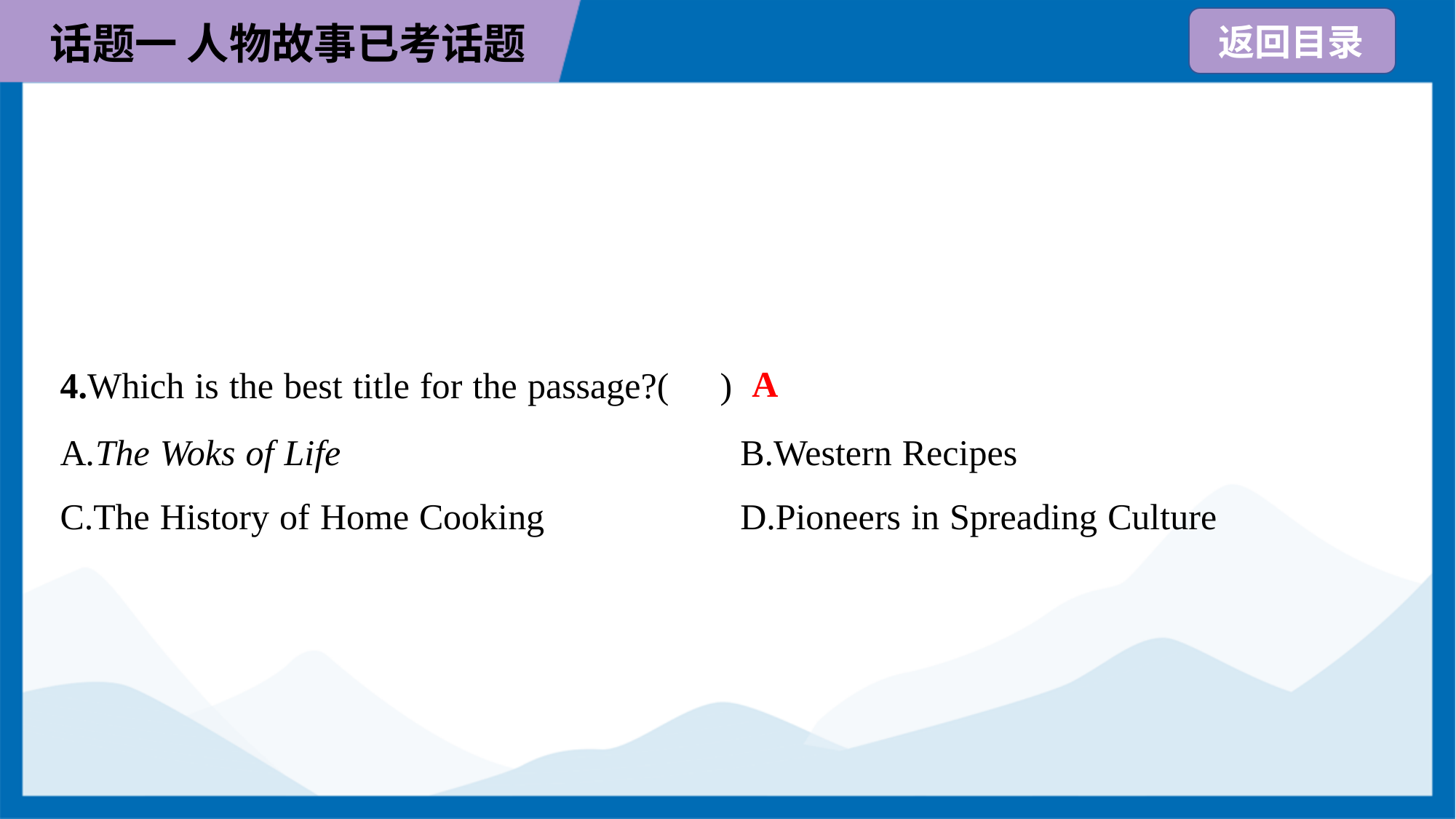

A
4.Which is the best title for the passage?(     )
A.The Woks of Life	B.Western Recipes
C.The History of Home Cooking	D.Pioneers in Spreading Culture